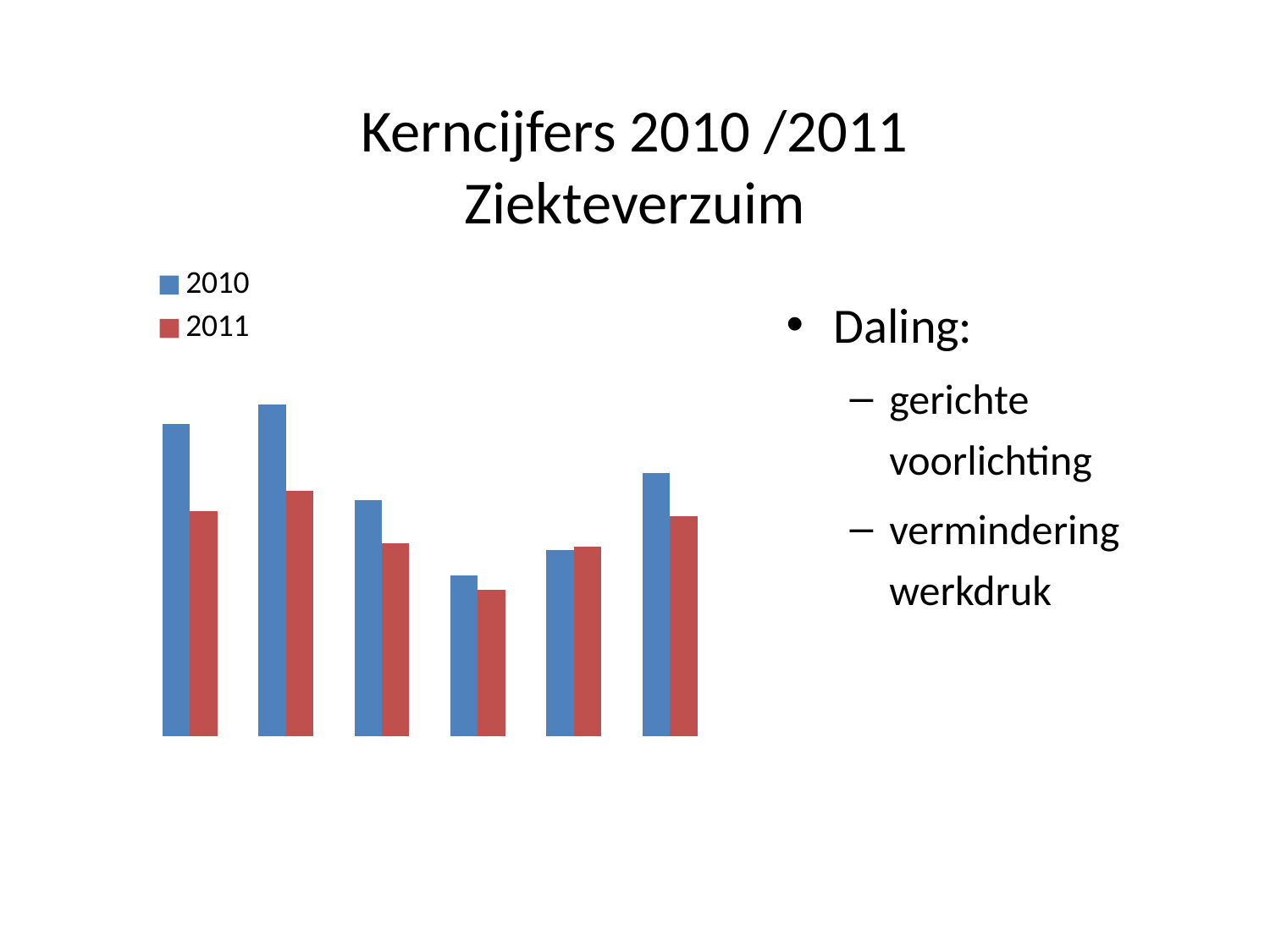

# Kerncijfers 2010 /2011 Ziekteverzuim

### Chart

| Category | 2010 | 2011 |
|---|---|---|
| jan/feb | 17.3 | 12.5 |
| mrt/apr | 18.4 | 13.6 |
| mei/jun | 13.1 | 10.7 |
| jul/aug | 8.9 | 8.1 |
| sep/okt | 10.3 | 10.5 |
| nov/dec | 14.6 | 12.2 |
Daling:
gerichte voorlichting
vermindering werkdruk